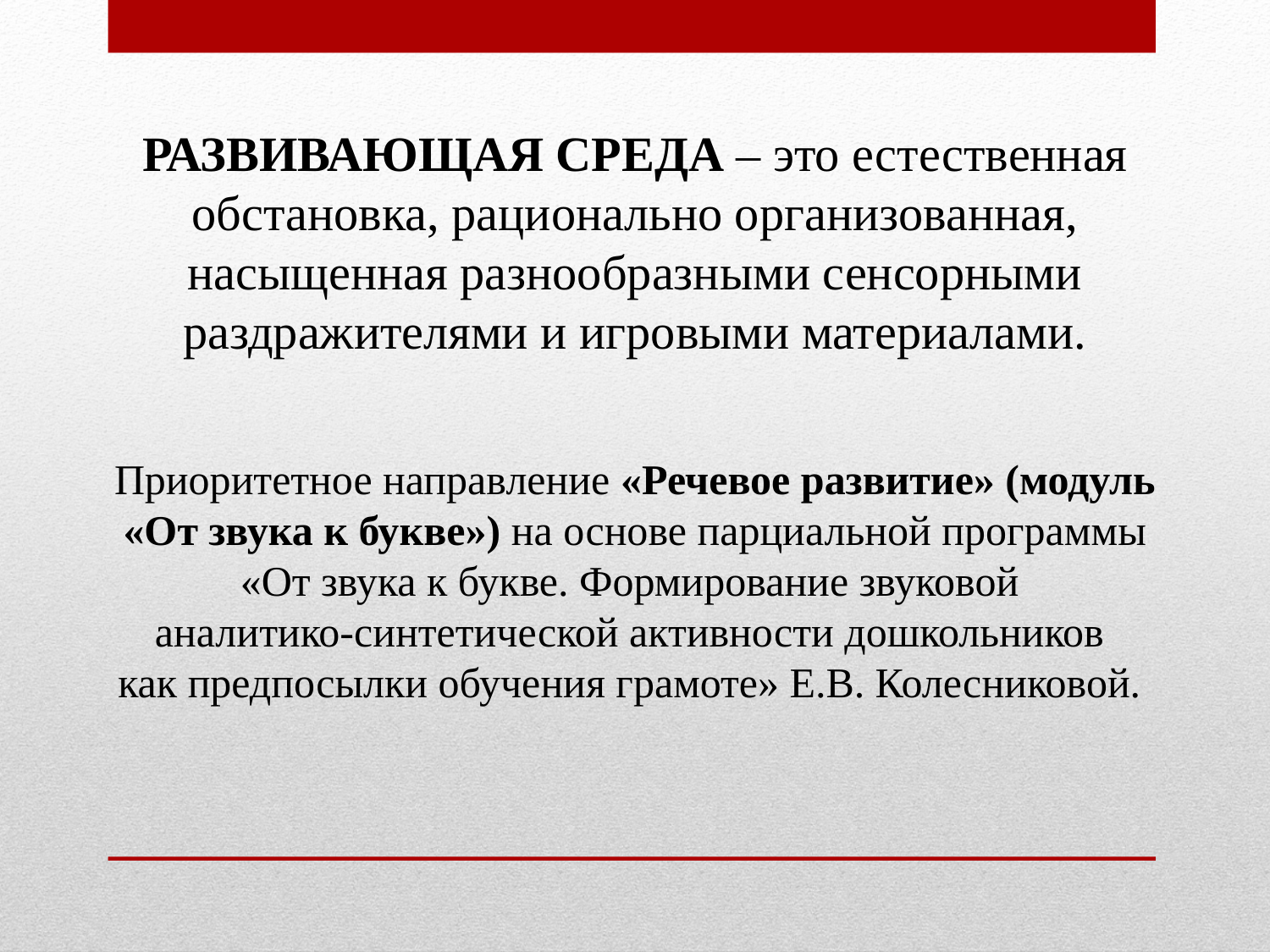

РАЗВИВАЮЩАЯ СРЕДА – это естественная обстановка, рационально организованная, насыщенная разнообразными сенсорными раздражителями и игровыми материалами.
Приоритетное направление «Речевое развитие» (модуль
 «От звука к букве») на основе парциальной программы
«От звука к букве. Формирование звуковой
аналитико-синтетической активности дошкольников
как предпосылки обучения грамоте» Е.В. Колесниковой.